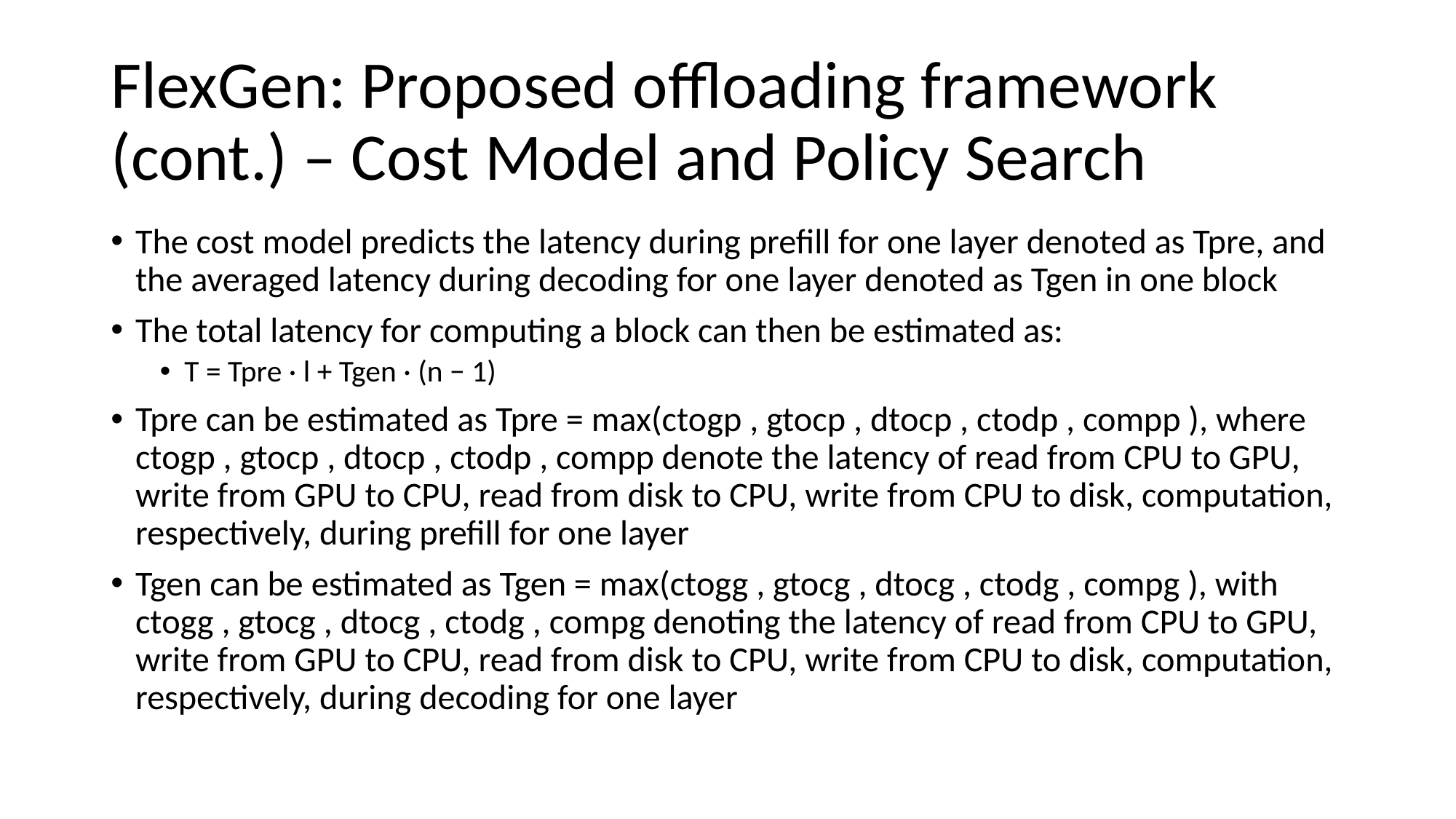

# FlexGen: Proposed offloading framework (cont.) – Cost Model and Policy Search
The cost model predicts the latency during prefill for one layer denoted as Tpre, and the averaged latency during decoding for one layer denoted as Tgen in one block
The total latency for computing a block can then be estimated as:
T = Tpre · l + Tgen · (n − 1)
Tpre can be estimated as Tpre = max(ctogp , gtocp , dtocp , ctodp , compp ), where ctogp , gtocp , dtocp , ctodp , compp denote the latency of read from CPU to GPU, write from GPU to CPU, read from disk to CPU, write from CPU to disk, computation, respectively, during prefill for one layer
Tgen can be estimated as Tgen = max(ctogg , gtocg , dtocg , ctodg , compg ), with ctogg , gtocg , dtocg , ctodg , compg denoting the latency of read from CPU to GPU, write from GPU to CPU, read from disk to CPU, write from CPU to disk, computation, respectively, during decoding for one layer